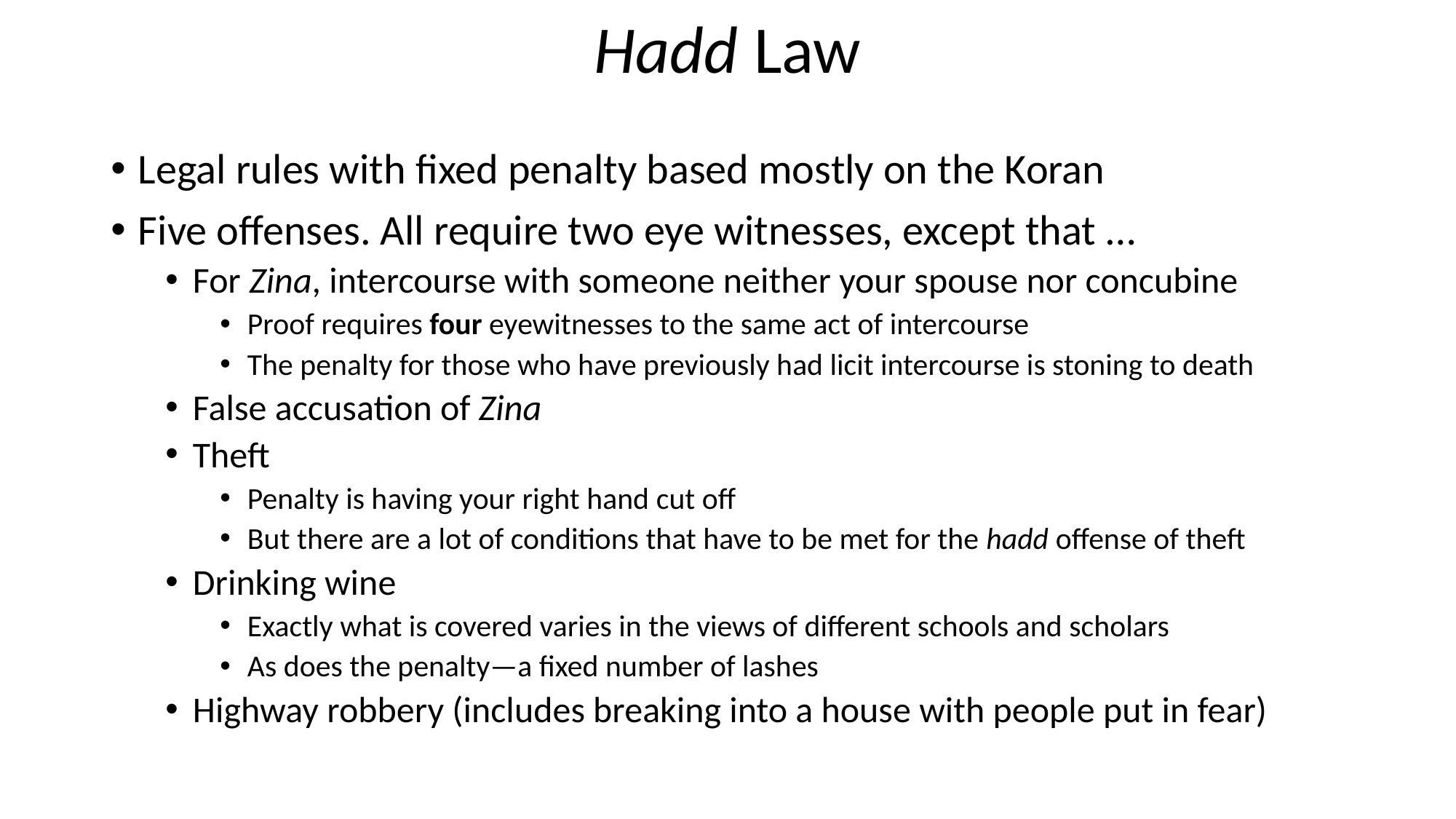

# Hadd Law
Legal rules with fixed penalty based mostly on the Koran
Five offenses. All require two eye witnesses, except that …
For Zina, intercourse with someone neither your spouse nor concubine
Proof requires four eyewitnesses to the same act of intercourse
The penalty for those who have previously had licit intercourse is stoning to death
False accusation of Zina
Theft
Penalty is having your right hand cut off
But there are a lot of conditions that have to be met for the hadd offense of theft
Drinking wine
Exactly what is covered varies in the views of different schools and scholars
As does the penalty—a fixed number of lashes
Highway robbery (includes breaking into a house with people put in fear)